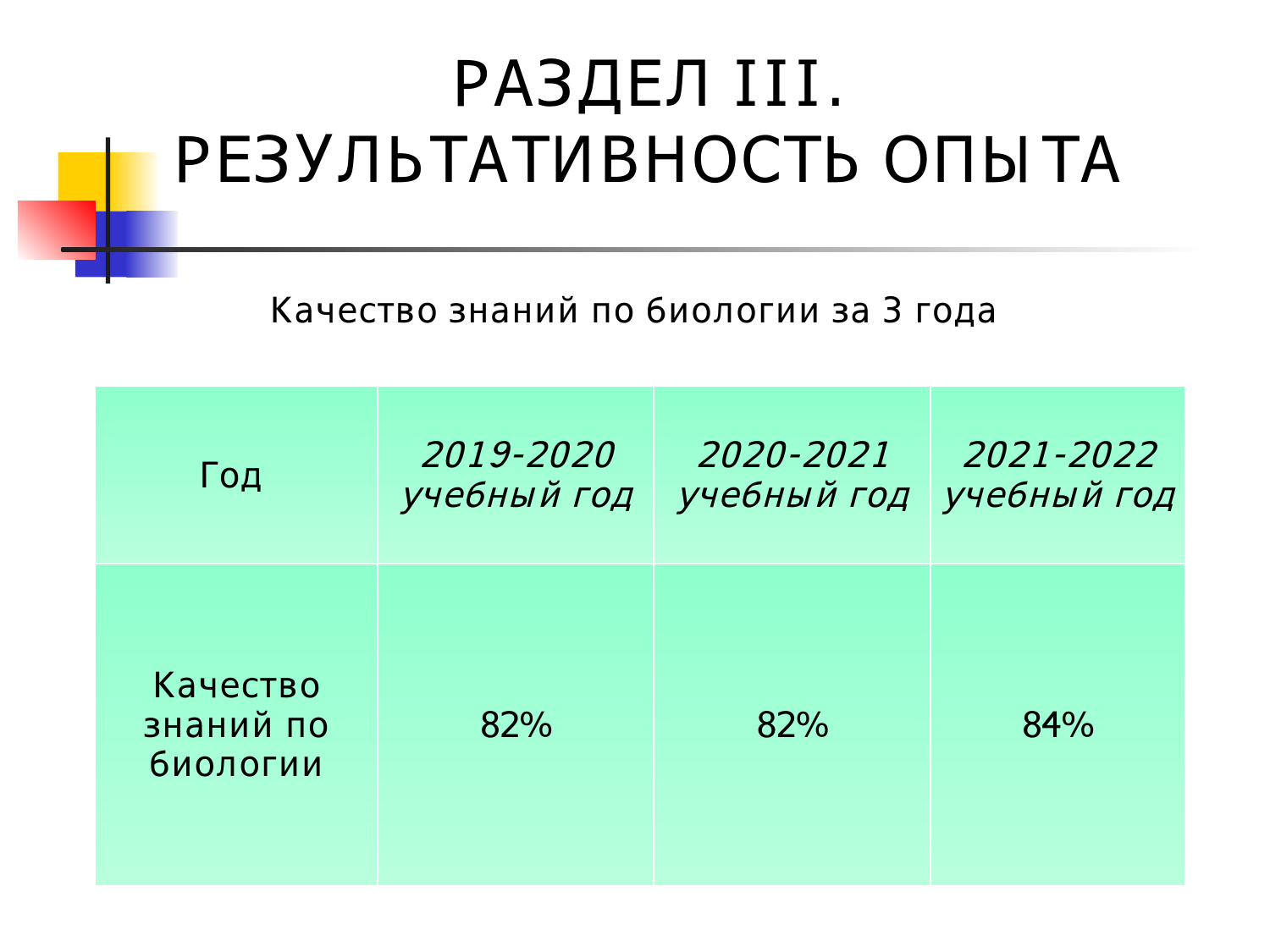

РАЗДЕЛ III. РЕЗУЛЬТАТИВНОСТЬ ОПЫТА
Качество знаний по биологии за 3 года
| Год | 2019-2020 учебный год | 2020-2021 учебный год | 2021-2022 учебный год |
| --- | --- | --- | --- |
| Качество знаний по биологии | 82% | 82% | 84% |